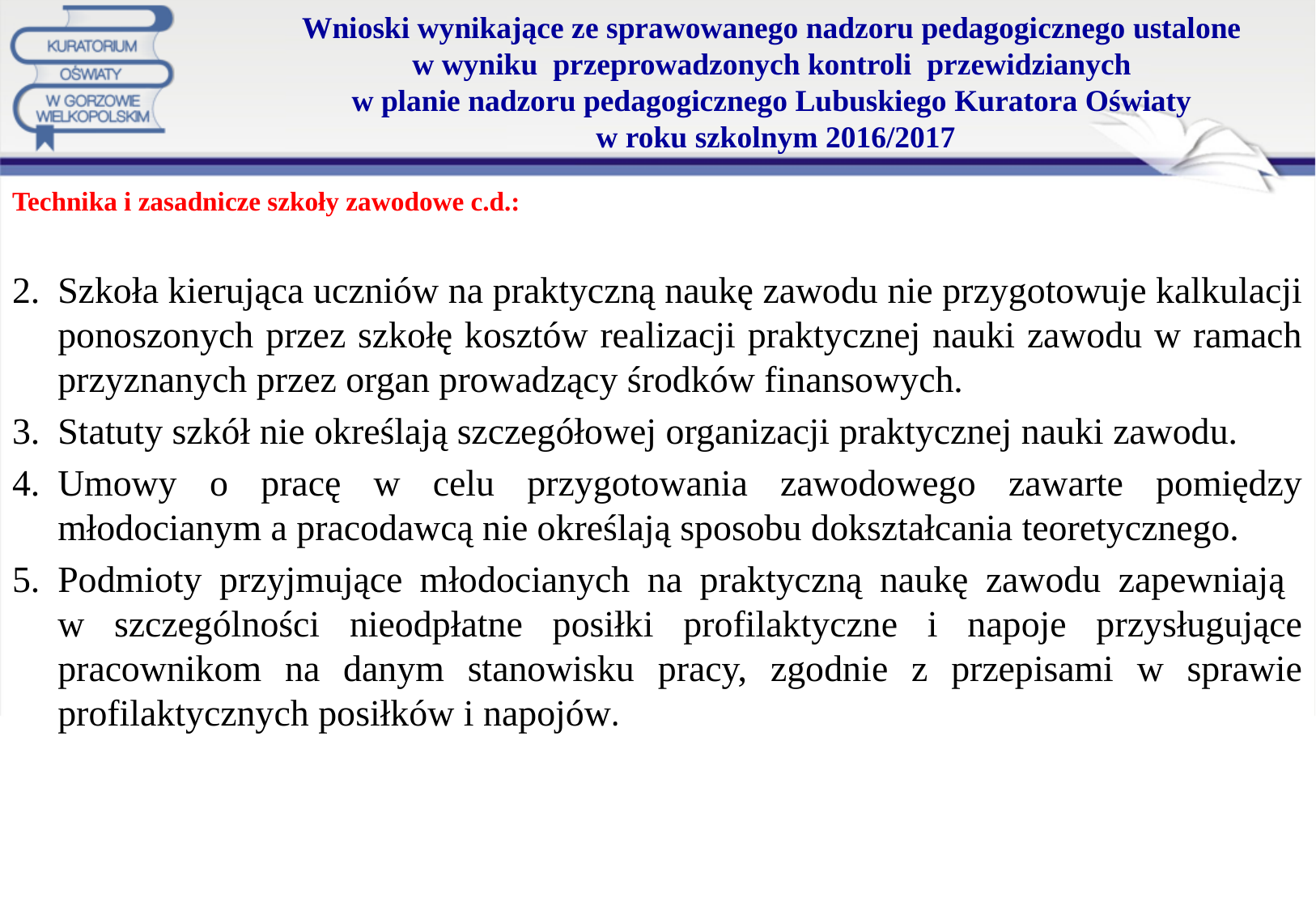

# Wnioski wynikające ze sprawowanego nadzoru pedagogicznego ustalone w wyniku  przeprowadzonych kontroli  przewidzianych w planie nadzoru pedagogicznego Lubuskiego Kuratora Oświaty w roku szkolnym 2016/2017
Technika i zasadnicze szkoły zawodowe c.d.:

Szkoła kierująca uczniów na praktyczną naukę zawodu nie przygotowuje kalkulacji ponoszonych przez szkołę kosztów realizacji praktycznej nauki zawodu w ramach przyznanych przez organ prowadzący środków finansowych.
Statuty szkół nie określają szczegółowej organizacji praktycznej nauki zawodu.
Umowy o pracę w celu przygotowania zawodowego zawarte pomiędzy młodocianym a pracodawcą nie określają sposobu dokształcania teoretycznego.
Podmioty przyjmujące młodocianych na praktyczną naukę zawodu zapewniają
w szczególności nieodpłatne posiłki profilaktyczne i napoje przysługujące pracownikom na danym stanowisku pracy, zgodnie z przepisami w sprawie profilaktycznych posiłków i napojów.